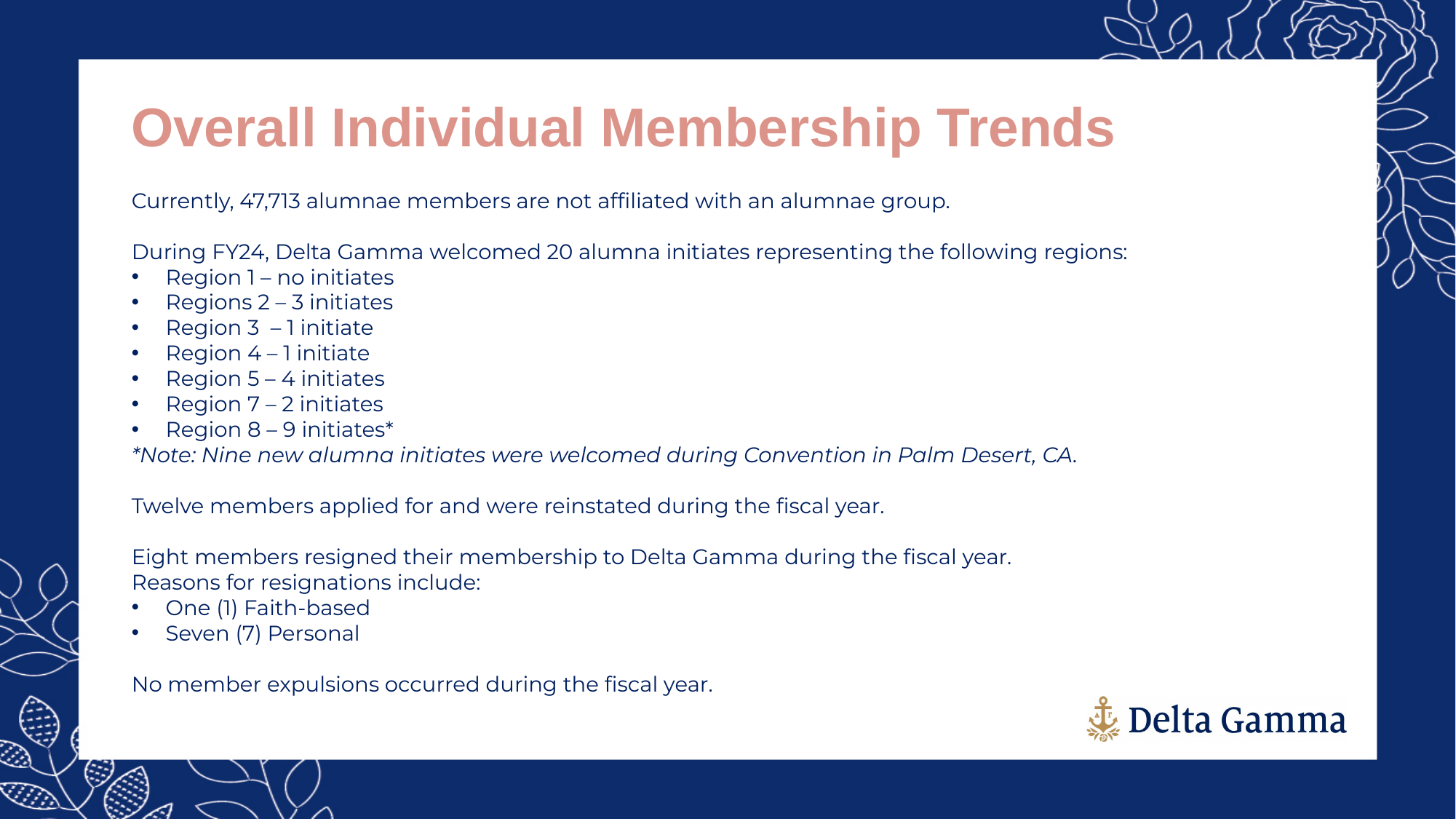

Overall Individual Membership Trends

Currently, 47,713 alumnae members are not affiliated with an alumnae group.

During FY24, Delta Gamma welcomed 20 alumna initiates representing the following regions:
Region 1 – no initiates
Regions 2 – 3 initiates
Region 3  – 1 initiate
Region 4 – 1 initiate
Region 5 – 4 initiates
Region 7 – 2 initiates
Region 8 – 9 initiates*
*Note: Nine new alumna initiates were welcomed during Convention in Palm Desert, CA.

Twelve members applied for and were reinstated during the fiscal year.

Eight members resigned their membership to Delta Gamma during the fiscal year.
Reasons for resignations include:
One (1) Faith-based
Seven (7) Personal

No member expulsions occurred during the fiscal year.